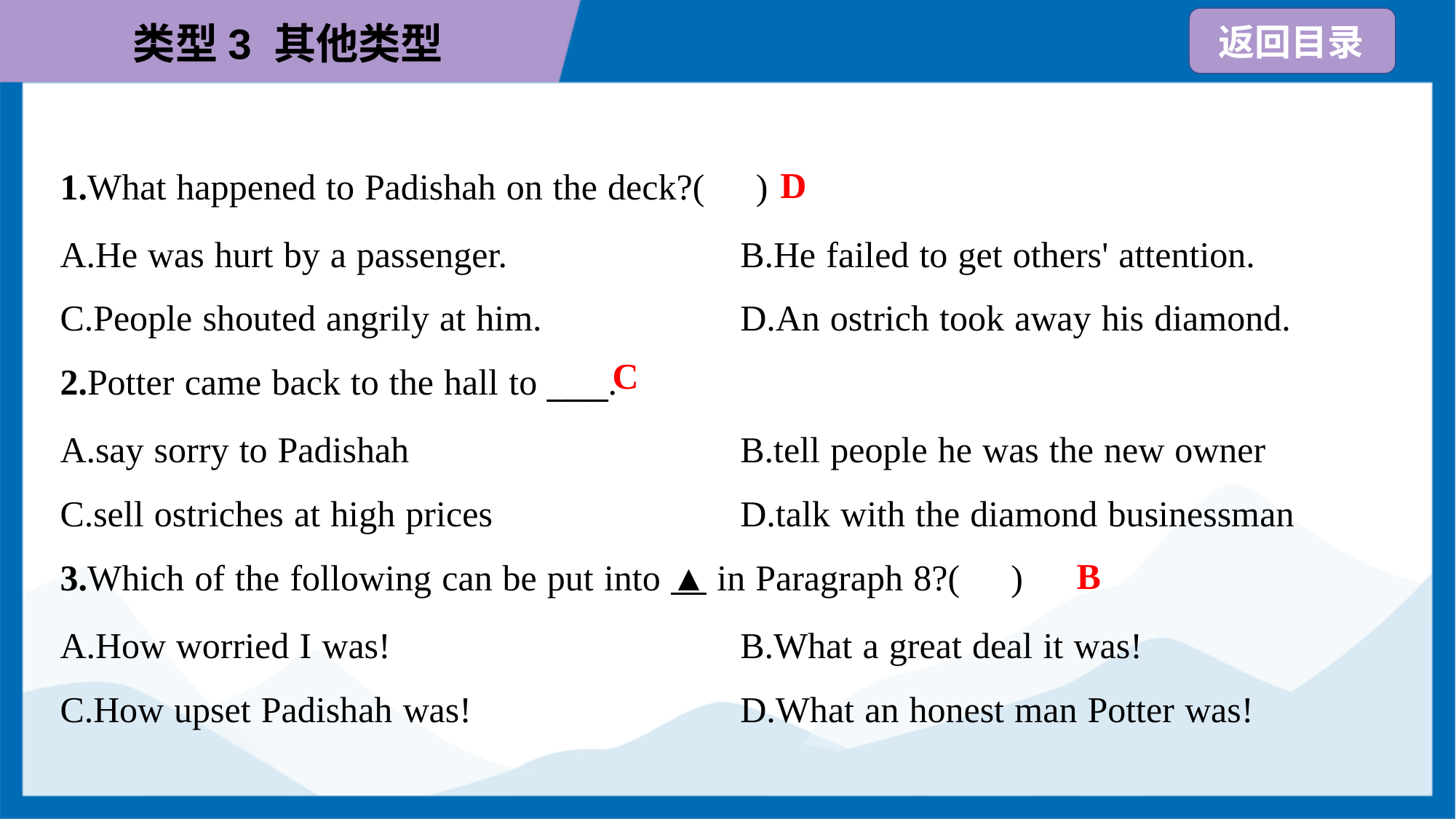

D
1.What happened to Padishah on the deck?(     )
A.He was hurt by a passenger.	B.He failed to get others' attention.
C.People shouted angrily at him.	D.An ostrich took away his diamond.
C
2.Potter came back to the hall to ___.
A.say sorry to Padishah	B.tell people he was the new owner
C.sell ostriches at high prices	D.talk with the diamond businessman
B
3.Which of the following can be put into ▲ in Paragraph 8?(     )
A.How worried I was!	B.What a great deal it was!
C.How upset Padishah was!	D.What an honest man Potter was!